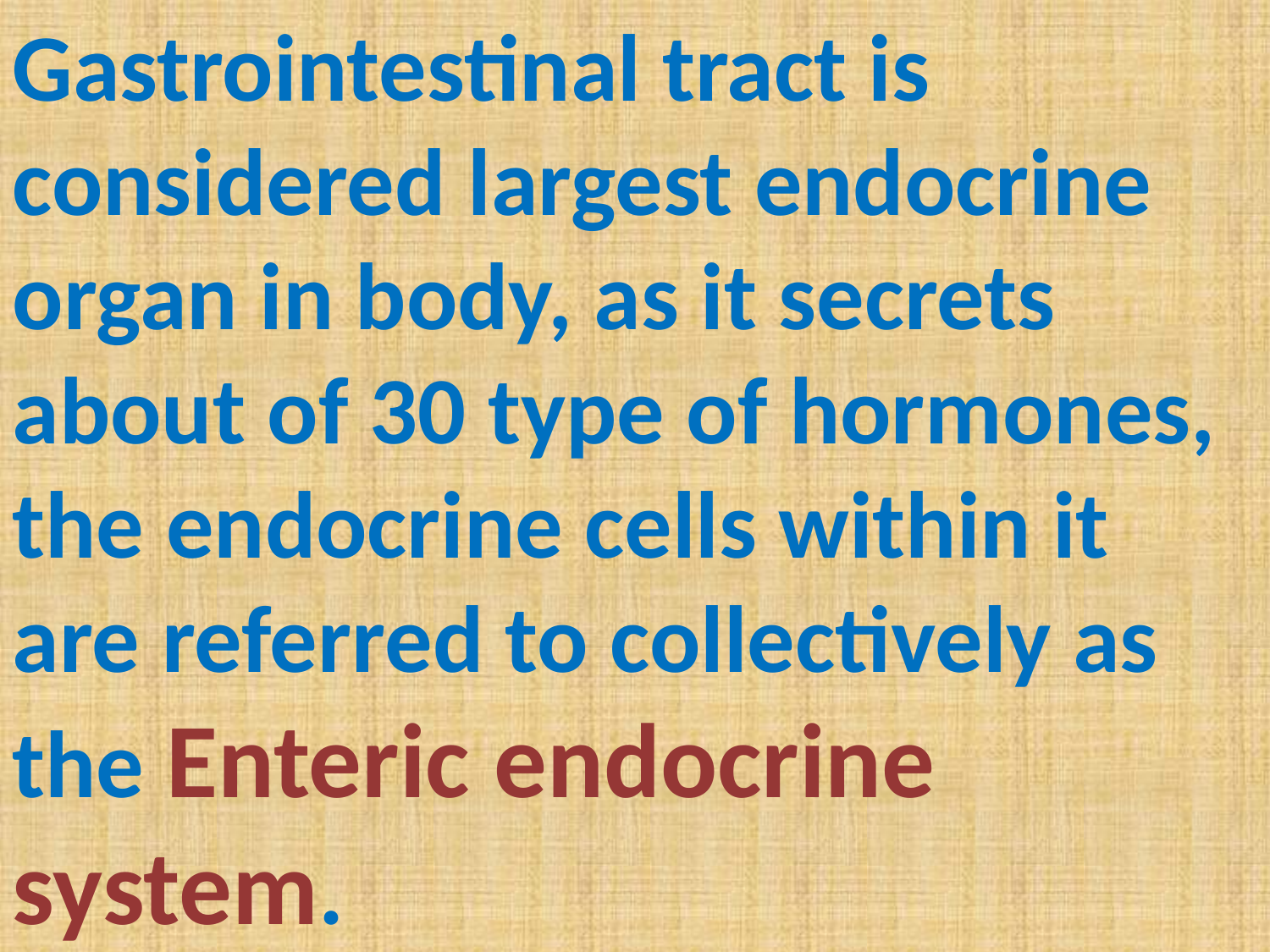

Gastrointestinal tract is considered largest endocrine organ in body, as it secrets about of 30 type of hormones, the endocrine cells within it are referred to collectively as the Enteric endocrine system.